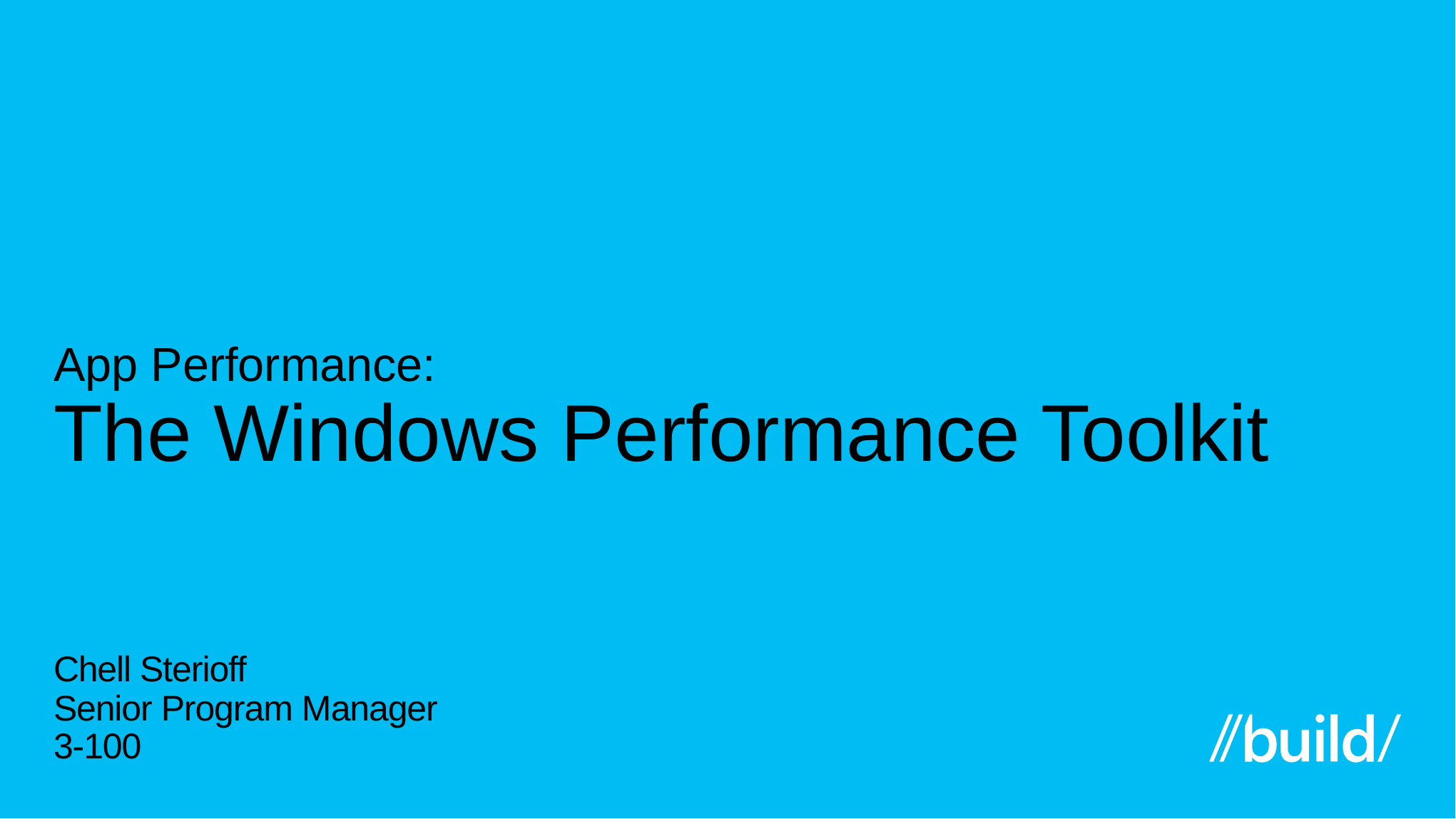

# App Performance: The Windows Performance Toolkit
Chell Sterioff
Senior Program Manager
3-100